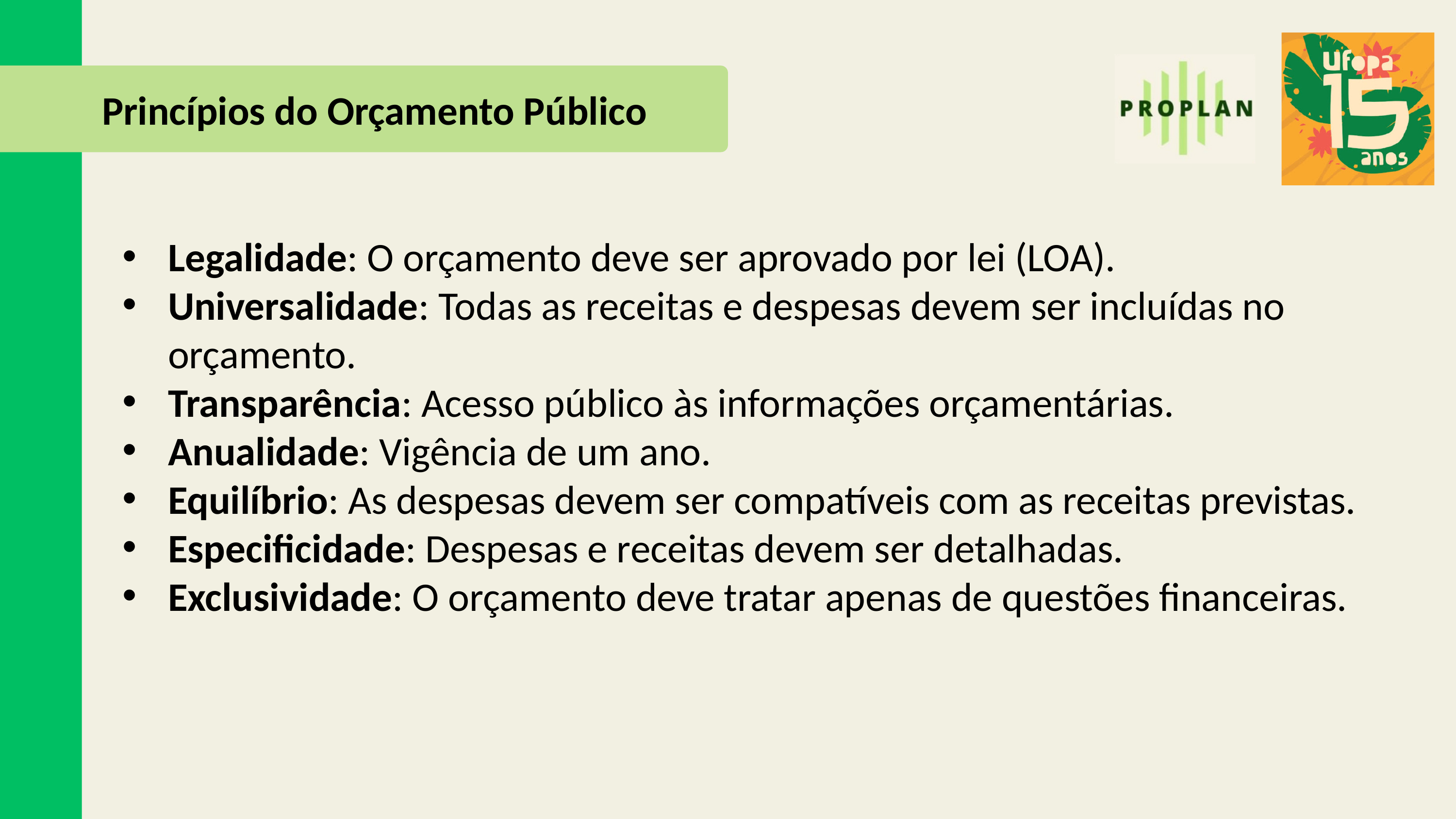

Princípios do Orçamento Público
Legalidade: O orçamento deve ser aprovado por lei (LOA).
Universalidade: Todas as receitas e despesas devem ser incluídas no orçamento.
Transparência: Acesso público às informações orçamentárias.
Anualidade: Vigência de um ano.
Equilíbrio: As despesas devem ser compatíveis com as receitas previstas.
Especificidade: Despesas e receitas devem ser detalhadas.
Exclusividade: O orçamento deve tratar apenas de questões financeiras.